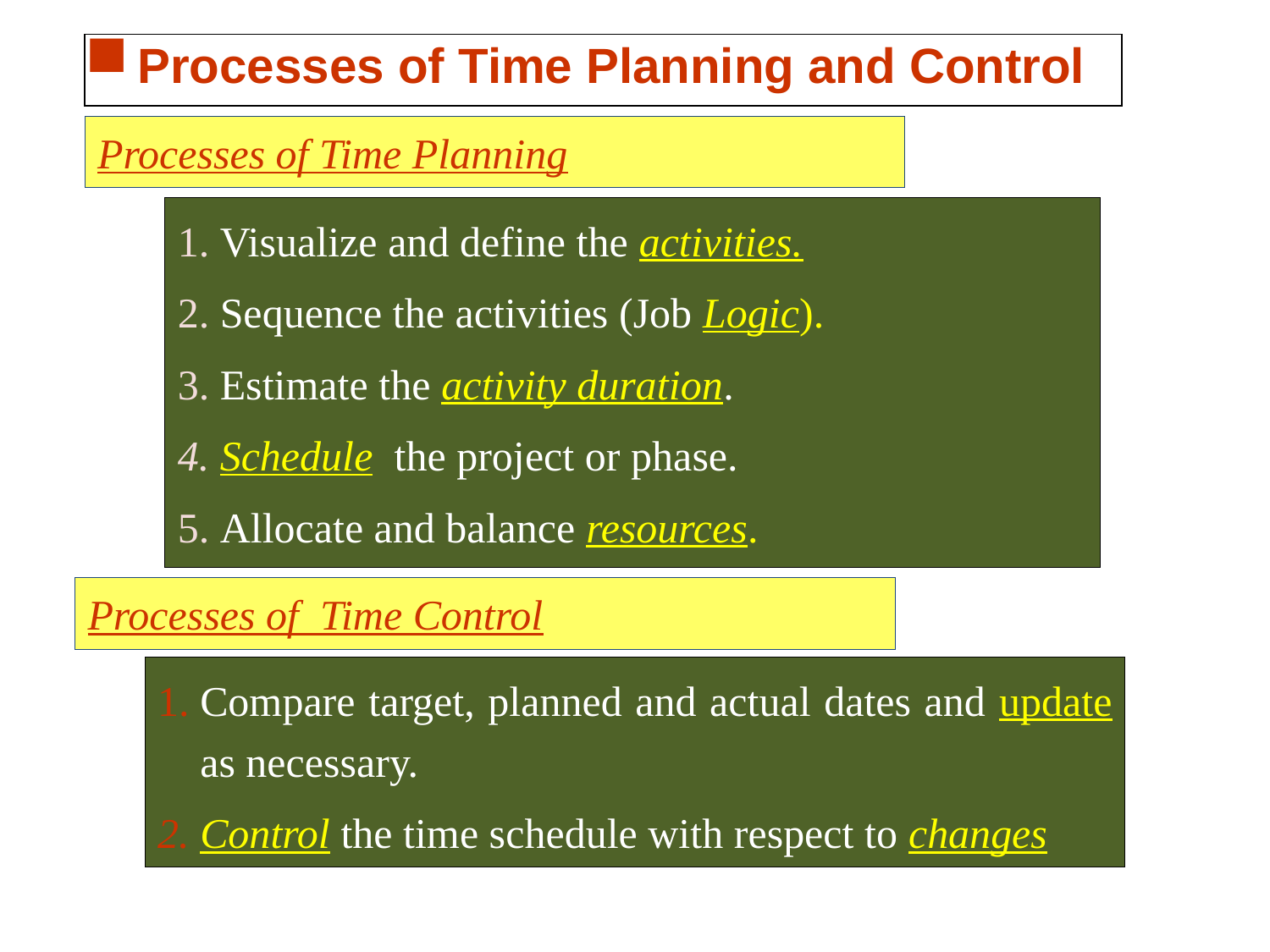

Processes of Time Planning and Control
Processes of Time Planning
Visualize and define the activities.
Sequence the activities (Job Logic).
Estimate the activity duration.
Schedule  the project or phase.
Allocate and balance resources.
Processes of  Time Control
Compare target, planned and actual dates and update as necessary.
Control the time schedule with respect to changes